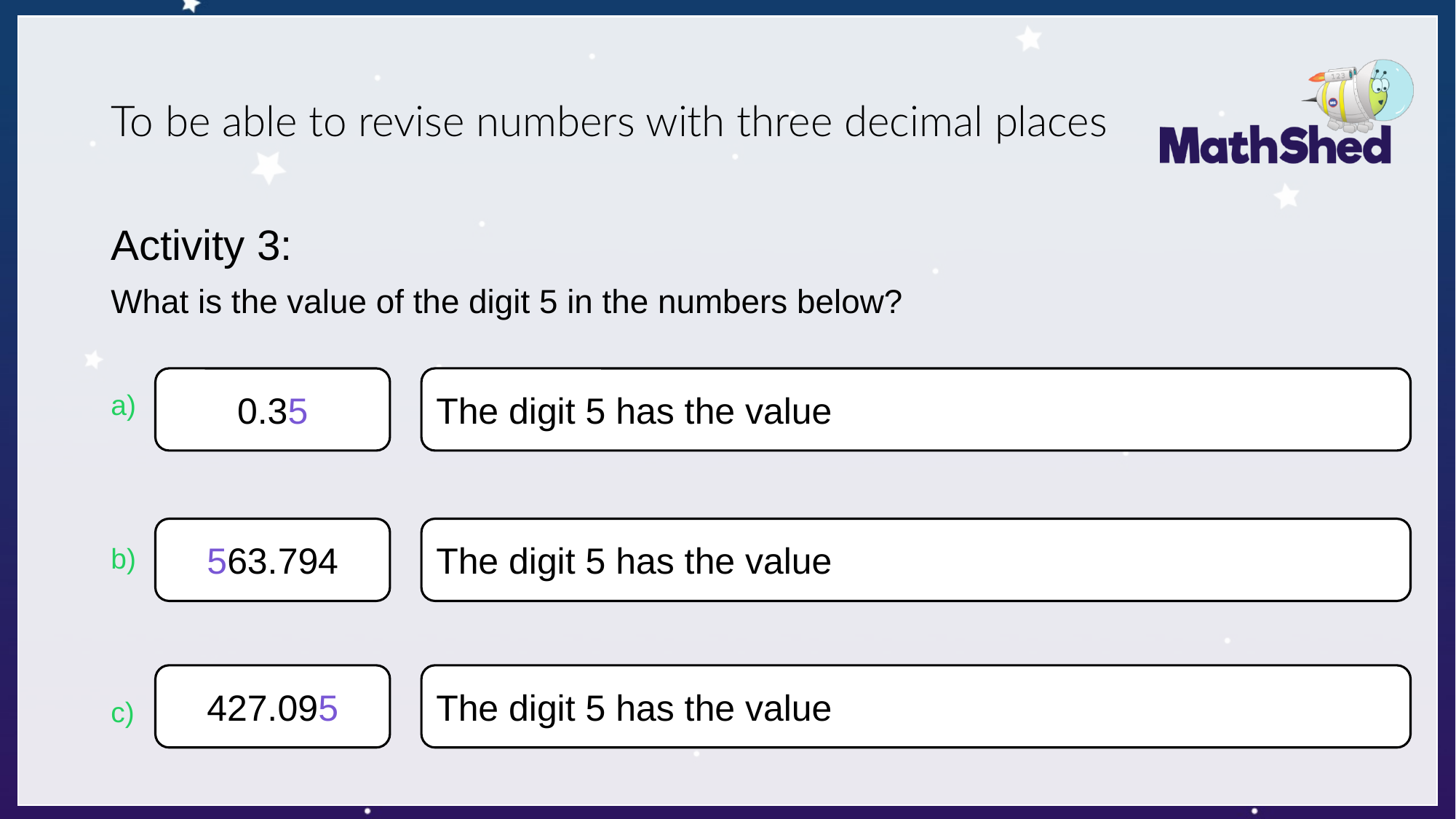

# To be able to revise numbers with three decimal places
Activity 3:
What is the value of the digit 5 in the numbers below?

.

.

.

0.35
The digit 5 has the value 0.05 or 5 hundredths.
563.794
The digit 5 has the value 500 or 5 hundreds.
427.095
The digit 5 has the value 0.005 or 5 thousandths.